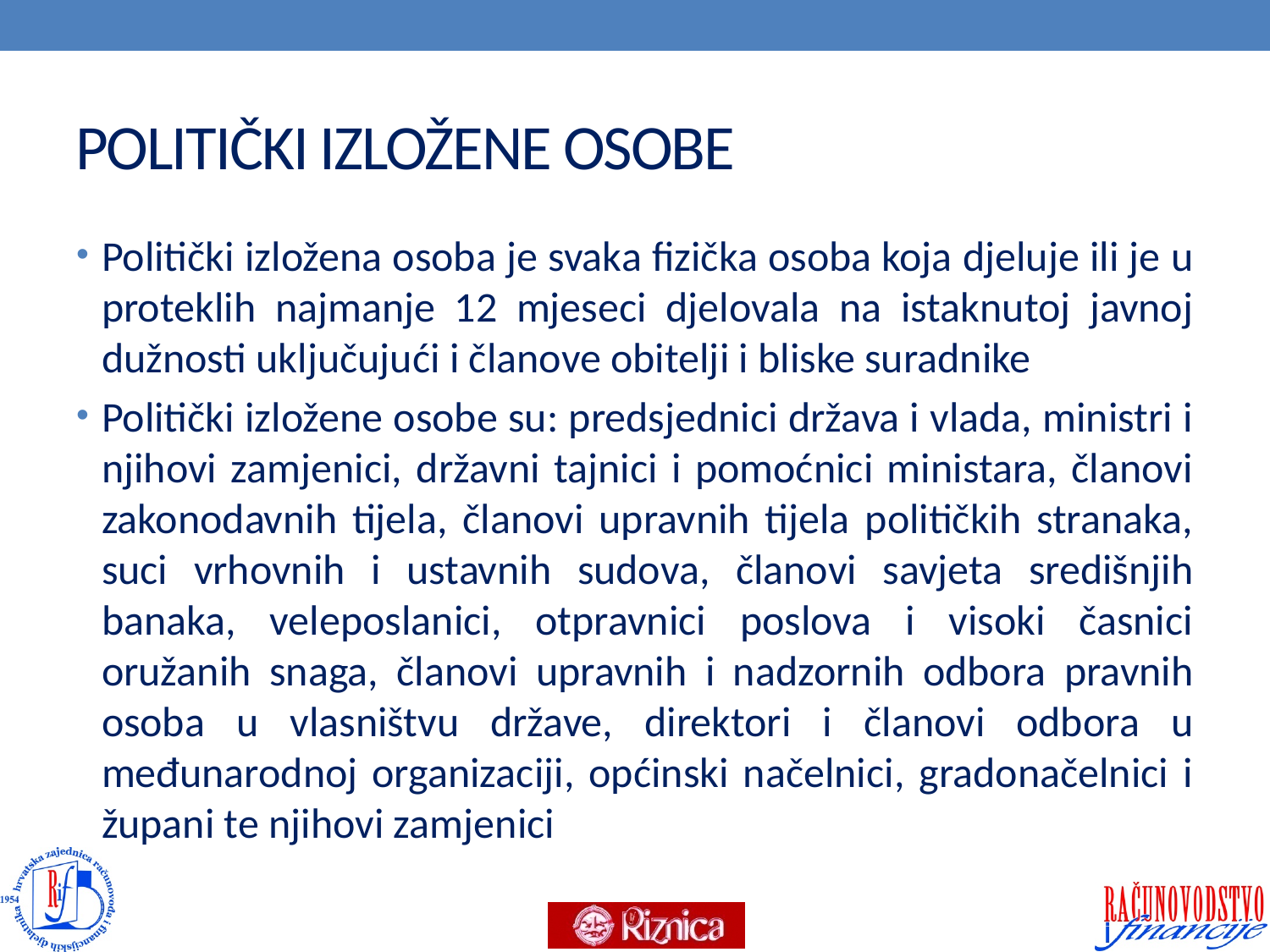

# POLITIČKI IZLOŽENE OSOBE
Politički izložena osoba je svaka fizička osoba koja djeluje ili je u proteklih najmanje 12 mjeseci djelovala na istaknutoj javnoj dužnosti uključujući i članove obitelji i bliske suradnike
Politički izložene osobe su: predsjednici država i vlada, ministri i njihovi zamjenici, državni tajnici i pomoćnici ministara, članovi zakonodavnih tijela, članovi upravnih tijela političkih stranaka, suci vrhovnih i ustavnih sudova, članovi savjeta središnjih banaka, veleposlanici, otpravnici poslova i visoki časnici oružanih snaga, članovi upravnih i nadzornih odbora pravnih osoba u vlasništvu države, direktori i članovi odbora u međunarodnoj organizaciji, općinski načelnici, gradonačelnici i župani te njihovi zamjenici